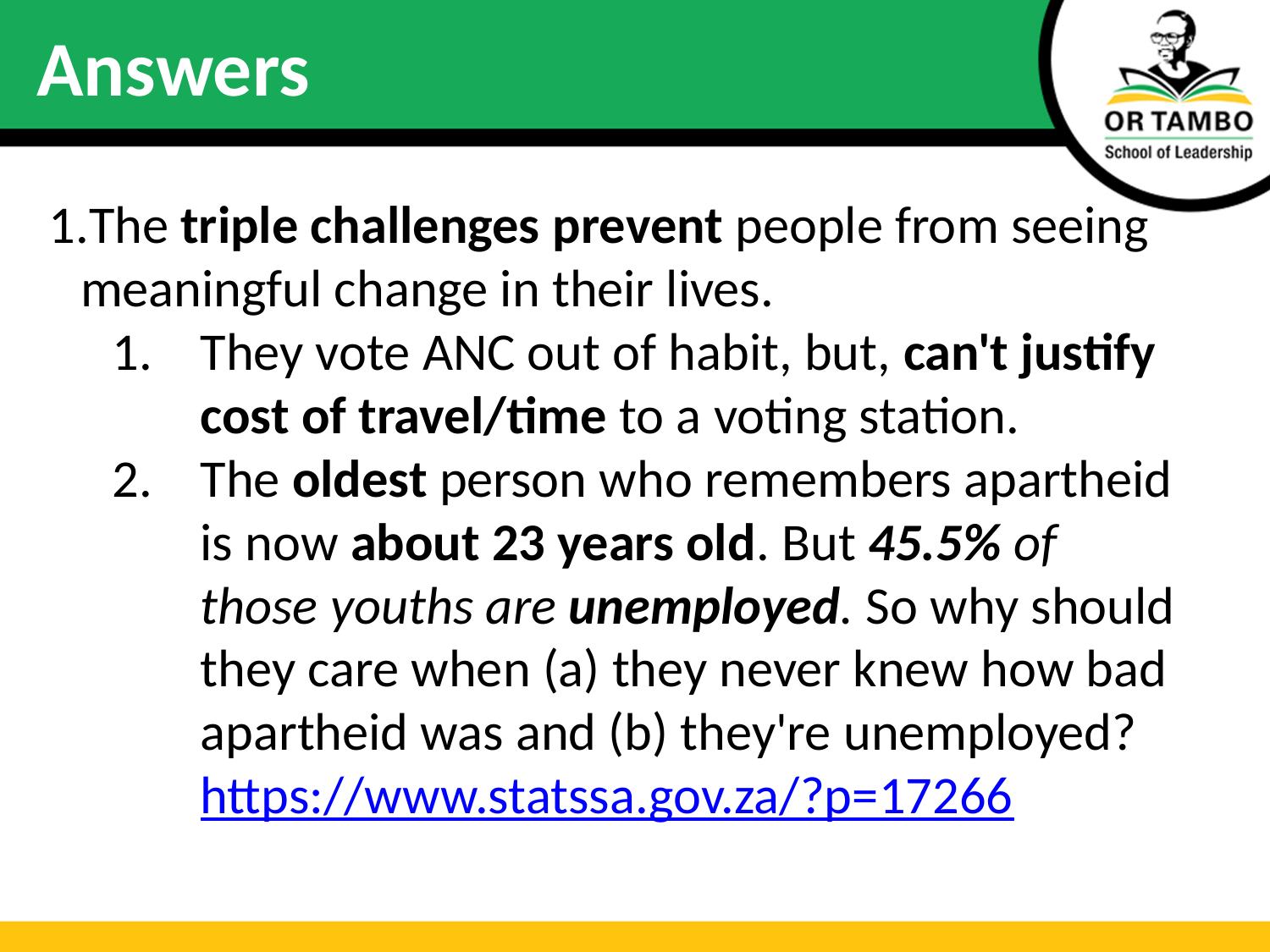

# Answers
The triple challenges prevent people from seeing meaningful change in their lives.
They vote ANC out of habit, but, can't justify cost of travel/time to a voting station.
The oldest person who remembers apartheid is now about 23 years old. But 45.5% of those youths are unemployed. So why should they care when (a) they never knew how bad apartheid was and (b) they're unemployed? https://www.statssa.gov.za/?p=17266